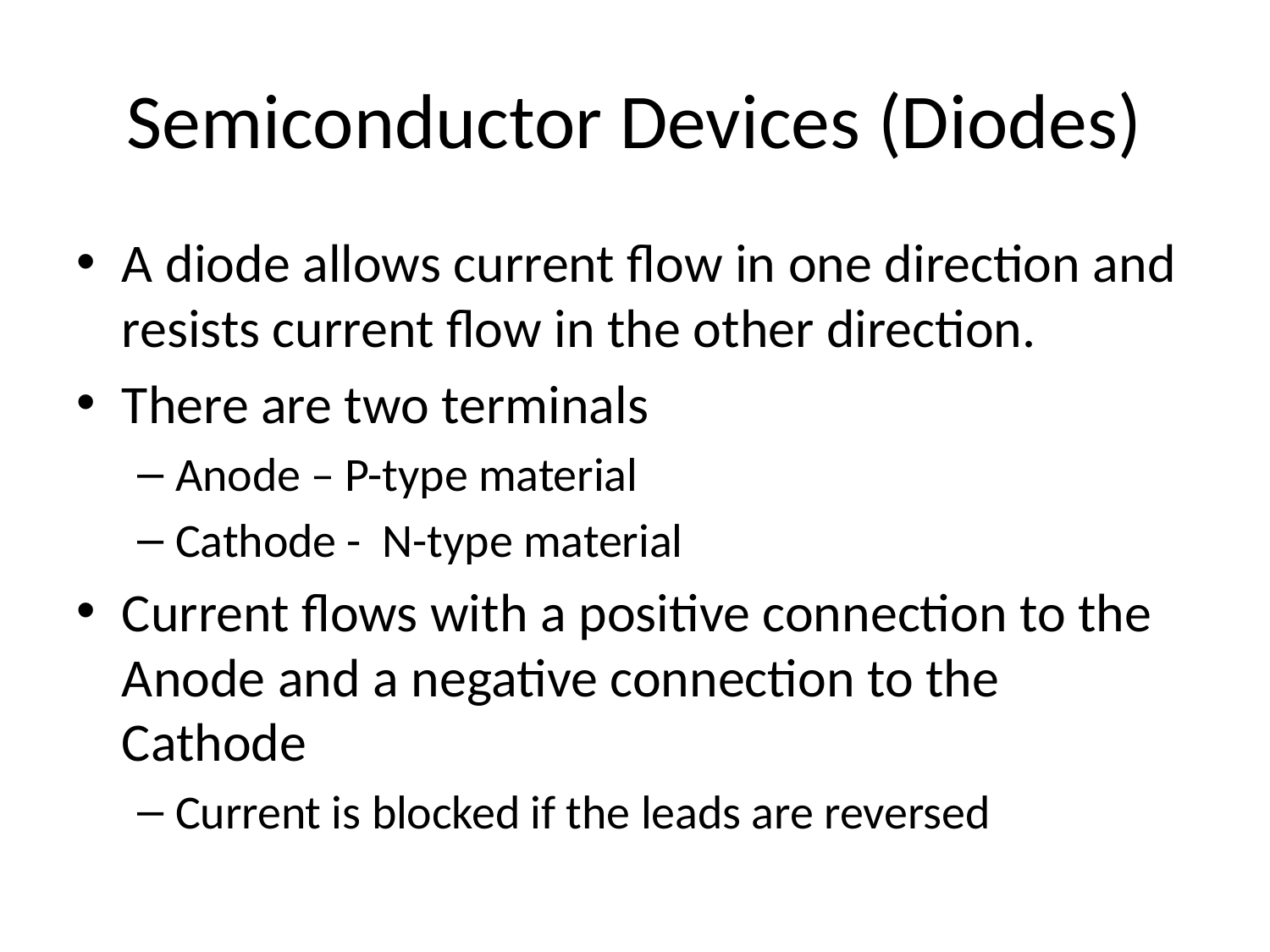

# Semiconductor Devices (Diodes)
A diode allows current flow in one direction and resists current flow in the other direction.
There are two terminals
Anode – P-type material
Cathode -  N-type material
Current flows with a positive connection to the Anode and a negative connection to the Cathode
Current is blocked if the leads are reversed